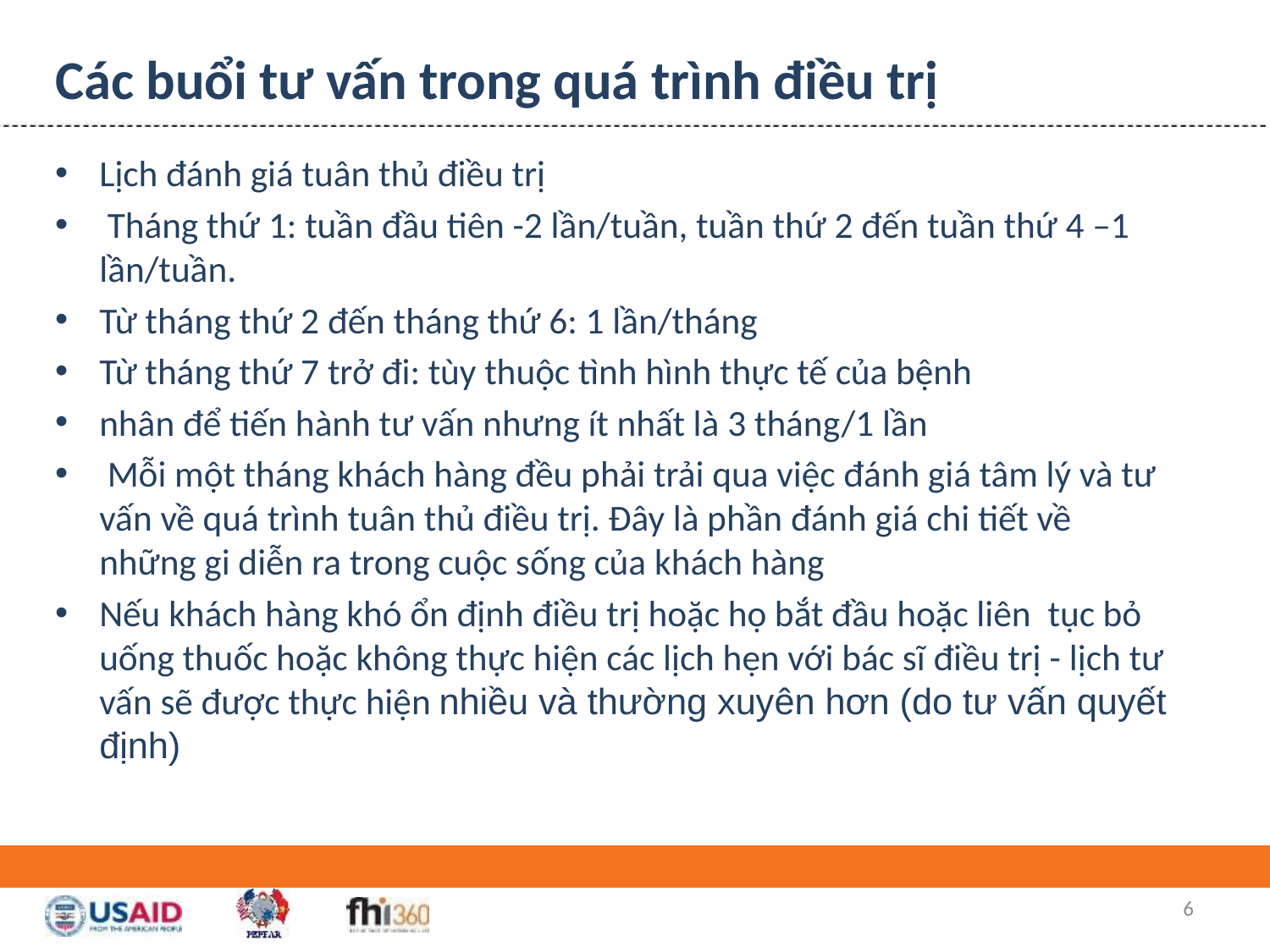

# Các buổi tư vấn trong quá trình điều trị
Lịch đánh giá tuân thủ điều trị
 Tháng thứ 1: tuần đầu tiên -2 lần/tuần, tuần thứ 2 đến tuần thứ 4 –1 lần/tuần.
Từ tháng thứ 2 đến tháng thứ 6: 1 lần/tháng
Từ tháng thứ 7 trở đi: tùy thuộc tình hình thực tế của bệnh
nhân để tiến hành tư vấn nhưng ít nhất là 3 tháng/1 lần
 Mỗi một tháng khách hàng đều phải trải qua việc đánh giá tâm lý và tư vấn về quá trình tuân thủ điều trị. Đây là phần đánh giá chi tiết về những gi diễn ra trong cuộc sống của khách hàng
Nếu khách hàng khó ổn định điều trị hoặc họ bắt đầu hoặc liên  tục bỏ uống thuốc hoặc không thực hiện các lịch hẹn với bác sĩ điều trị - lịch tư vấn sẽ được thực hiện nhiều và thường xuyên hơn (do tư vấn quyết định)
6